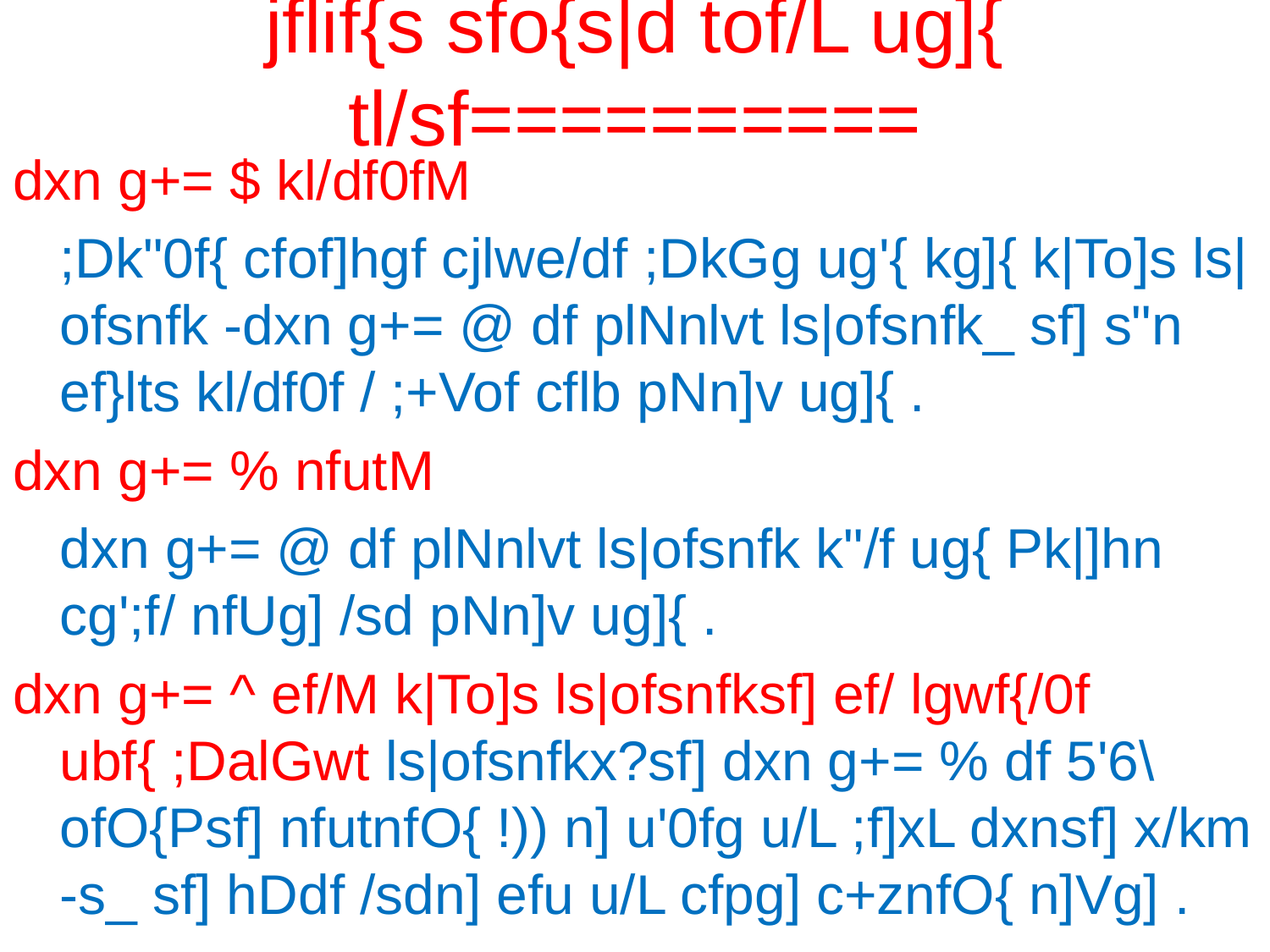

# jflif{s sfo{s|d tof/L ug]{ tl/sf==========
dxn g+= $ kl/df0fM
	;Dk"0f{ cfof]hgf cjlwe/df ;DkGg ug'{ kg]{ k|To]s ls|ofsnfk -dxn g+= @ df plNnlvt ls|ofsnfk_ sf] s"n ef}lts kl/df0f / ;+Vof cflb pNn]v ug]{ .
dxn g+= % nfutM
	dxn g+= @ df plNnlvt ls|ofsnfk k"/f ug{ Pk|]hn cg';f/ nfUg] /sd pNn]v ug]{ .
dxn g+= ^ ef/M k|To]s ls|ofsnfksf] ef/ lgwf{/0f ubf{ ;DalGwt ls|ofsnfkx?sf] dxn g+= % df 5'6\ofO{Psf] nfutnfO{ !)) n] u'0fg u/L ;f]xL dxnsf] x/km -s_ sf] hDdf /sdn] efu u/L cfpg] c+znfO{ n]Vg] .